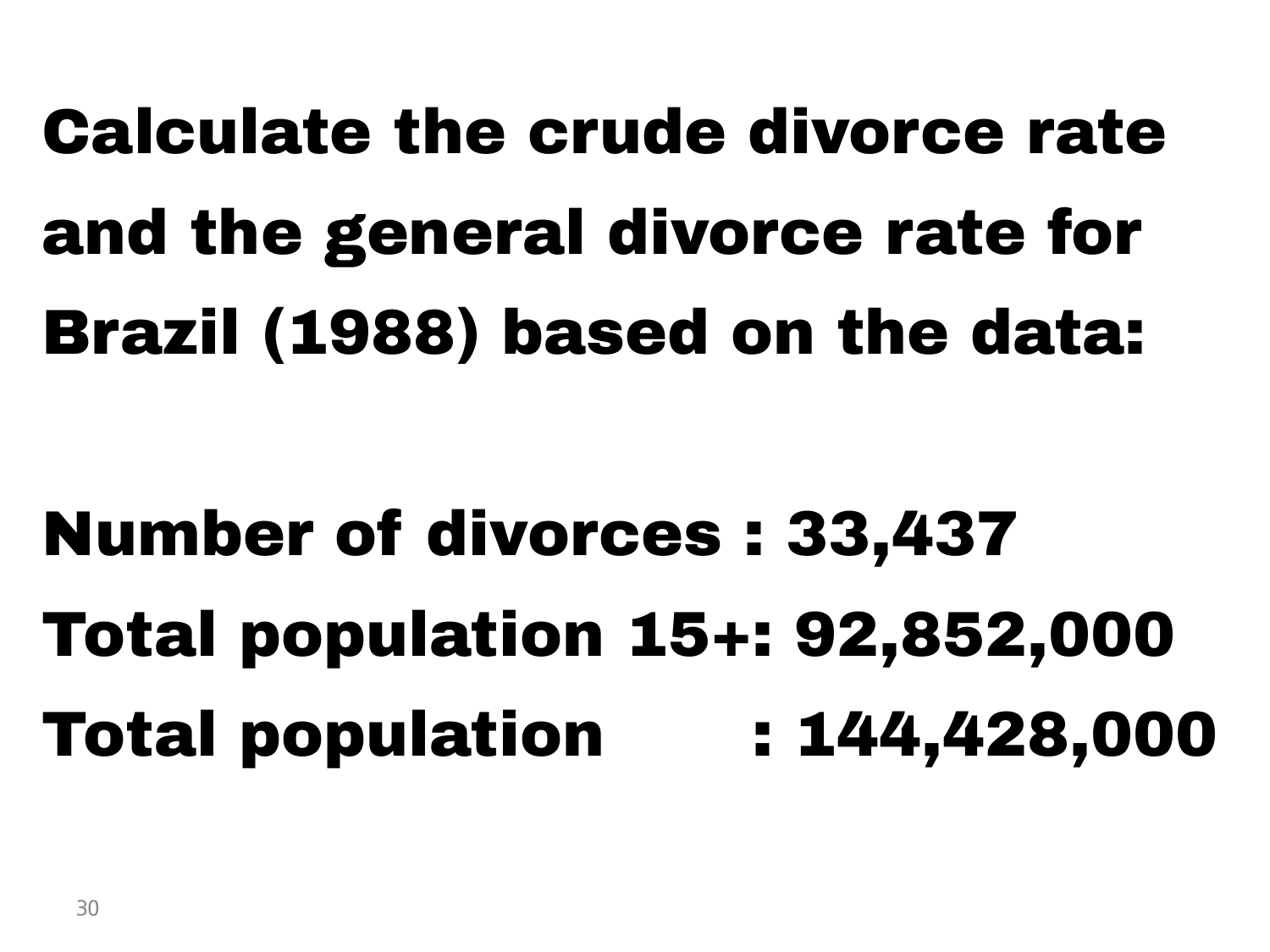

Calculate the crude divorce rate and the general divorce rate for Brazil (1988) based on the data:

Number of divorces : 33,437
Total population 15+: 92,852,000
Total population       : 144,428,000
30